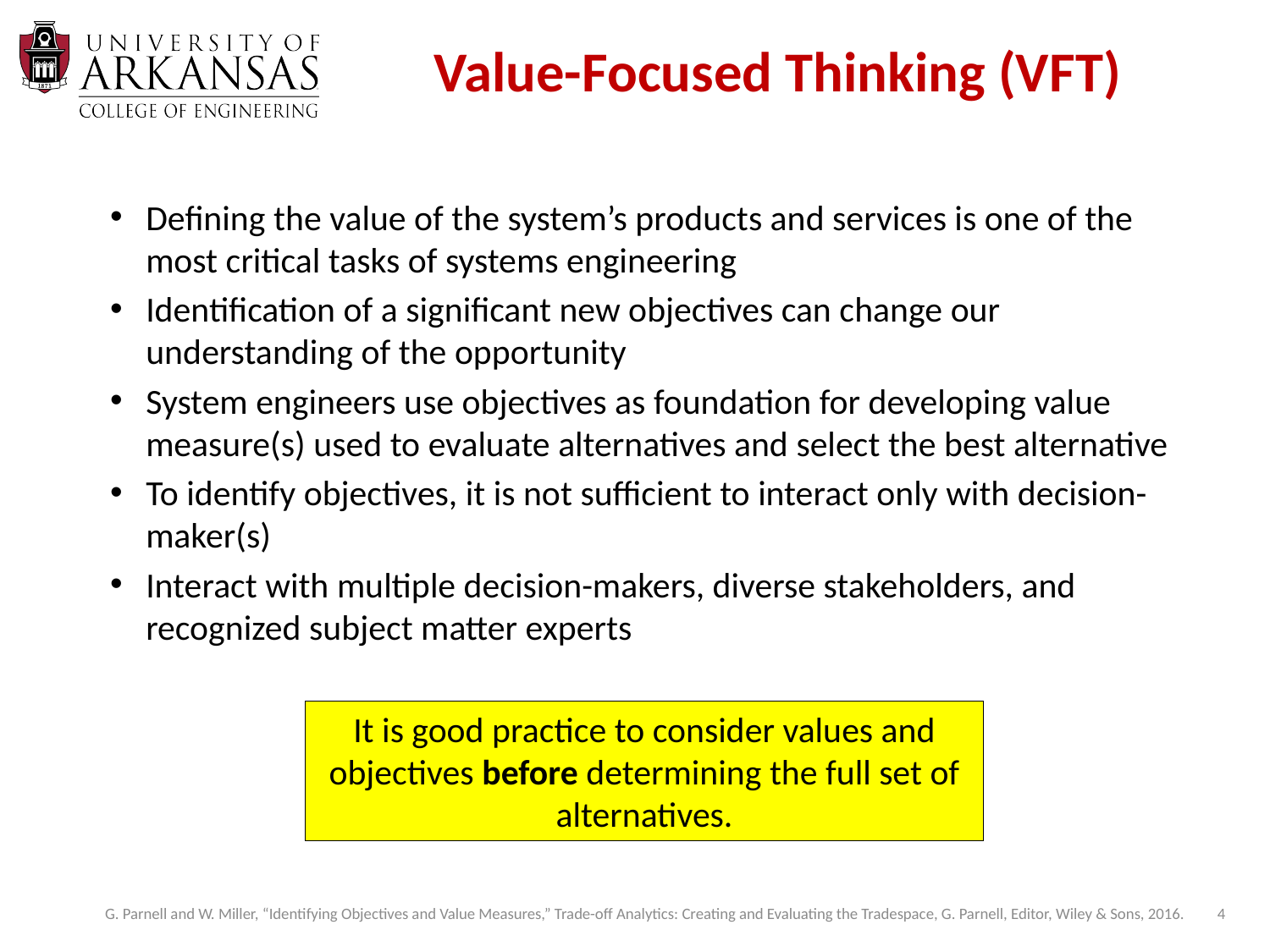

# Value-Focused Thinking (VFT)
Defining the value of the system’s products and services is one of the most critical tasks of systems engineering
Identification of a significant new objectives can change our understanding of the opportunity
System engineers use objectives as foundation for developing value measure(s) used to evaluate alternatives and select the best alternative
To identify objectives, it is not sufficient to interact only with decision-maker(s)
Interact with multiple decision-makers, diverse stakeholders, and recognized subject matter experts

It is good practice to consider values and objectives before determining the full set of alternatives.
4
G. Parnell and W. Miller, “Identifying Objectives and Value Measures,” Trade-off Analytics: Creating and Evaluating the Tradespace, G. Parnell, Editor, Wiley & Sons, 2016.